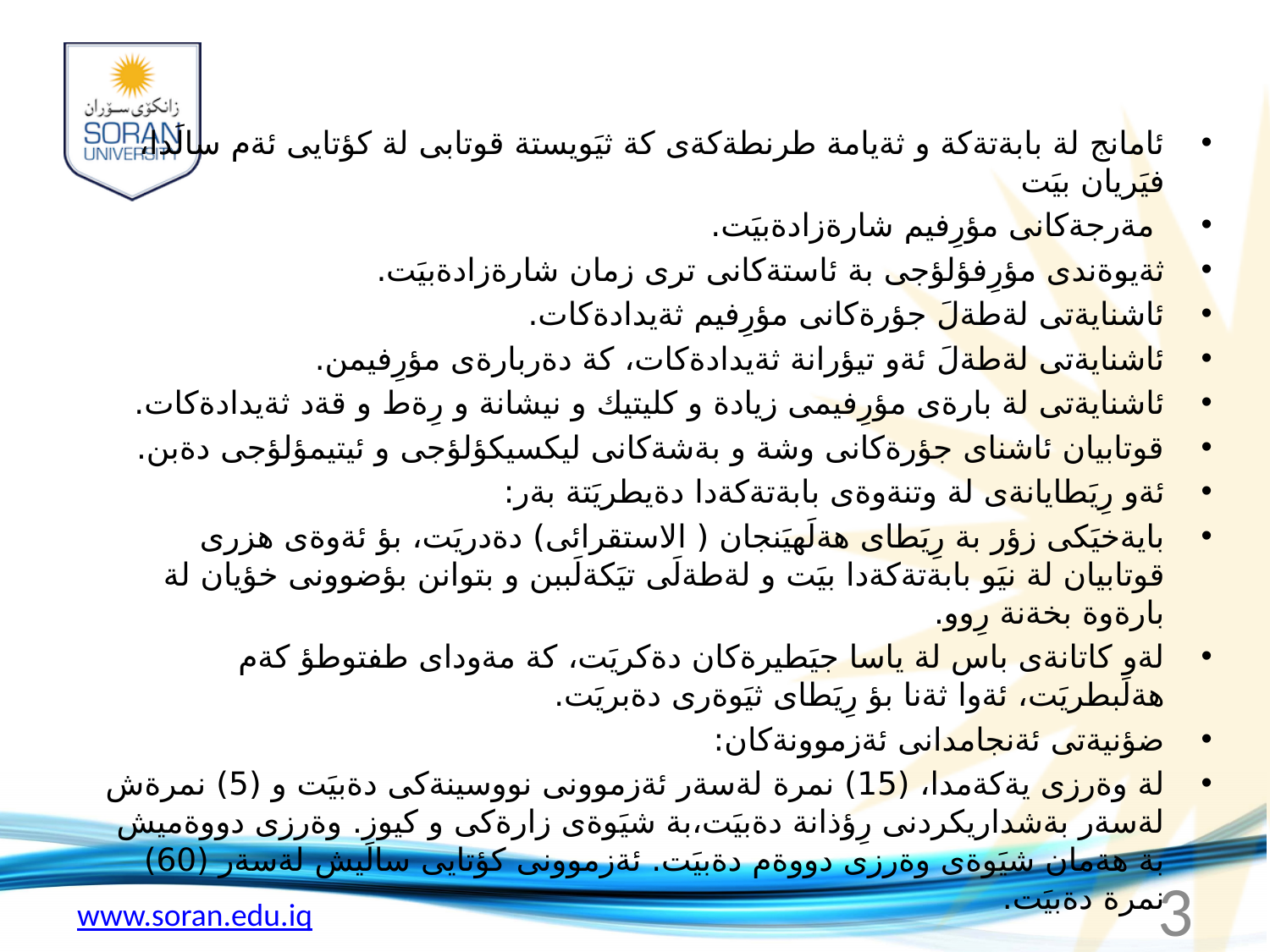

ئامانج لة بابةتةكة و ثةيامة طرنطةكةى كة ثيَويستة قوتابى لة كؤتايى ئةم سالَدا، فيَريان بيَت
 مةرجةكانى مؤرِفيم شارةزادةبيَت.
ثةيوةندى مؤرِفؤلؤجى بة ئاستةكانى ترى زمان شارةزادةبيَت.
ئاشنايةتى لةطةلَ جؤرةكانى مؤرِفيم ثةيدادةكات.
ئاشنايةتى لةطةلَ ئةو تيؤرانة ثةيدادةكات، كة دةربارةى مؤرِفيمن.
ئاشنايةتى لة بارةى مؤرِفيمى زيادة و كليتيك و نيشانة و رِةط و قةد ثةيدادةكات.
قوتابيان ئاشناى جؤرةكانى وشة و بةشةكانى ليكسيكؤلؤجى و ئيتيمؤلؤجى دةبن.
ئةو رِيَطايانةى لة وتنةوةى بابةتةكةدا دةيطريَتة بةر:
بايةخيَكى زؤر بة رِيَطاى هةلَهيَنجان ( الاستقرائى) دةدريَت، بؤ ئةوةى هزرى قوتابيان لة نيَو بابةتةكةدا بيَت و لةطةلَى تيَكةلَببن و بتوانن بؤضوونى خؤيان لة بارةوة بخةنة رِوو.
لةو كاتانةى باس لة ياسا جيَطيرةكان دةكريَت، كة مةوداى طفتوطؤ كةم هةلَبطريَت، ئةوا ثةنا بؤ رِيَطاى ثيَوةرى دةبريَت.
ضؤنيةتى ئةنجامدانى ئةزموونةكان:
لة وةرزى يةكةمدا، (15) نمرة لةسةر ئةزموونى نووسينةكى دةبيَت و (5) نمرةش لةسةر بةشداريكردنى رِؤذانة دةبيَت،بة شيَوةى زارةكى و كيوز. وةرزى دووةميش بة هةمان شيَوةى وةرزى دووةم دةبيَت. ئةزموونى كؤتايى سالَيش لةسةر (60) نمرة دةبيَت.

3